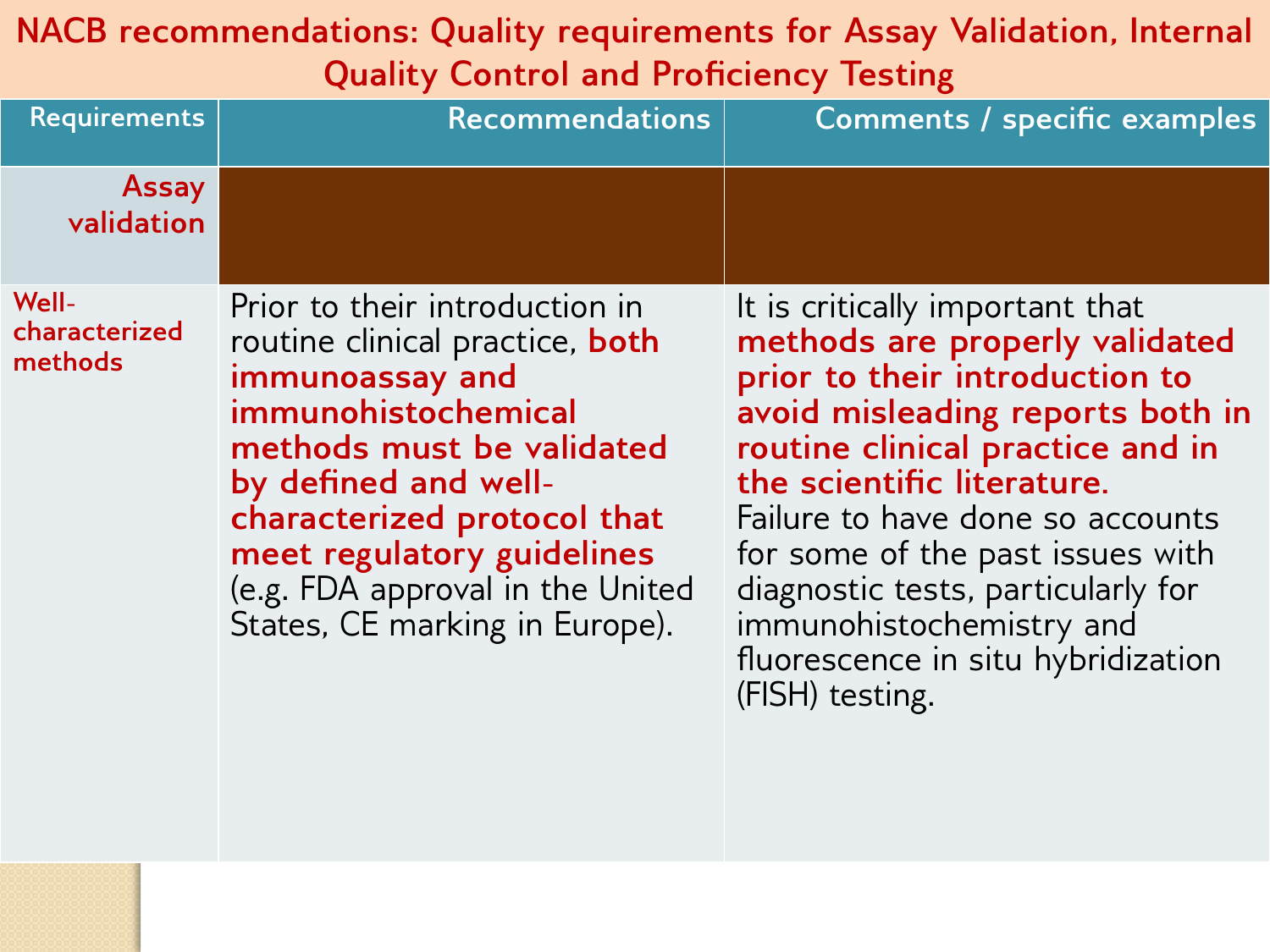

# NACB recommendations: Quality requirements for Assay Validation, Internal Quality Control and Proficiency Testing
| Requirements | Recommendations | Comments / specific examples |
| --- | --- | --- |
| Assay validation |  |  |
| Well-characterized methods | Prior to their introduction in routine clinical practice, both immunoassay and immunohistochemical methods must be validated by defined and well-characterized protocol that meet regulatory guidelines (e.g. FDA approval in the United States, CE marking in Europe). | It is critically important that methods are properly validated prior to their introduction to avoid misleading reports both in routine clinical practice and in the scientific literature. Failure to have done so accounts for some of the past issues with diagnostic tests, particularly for immunohistochemistry and fluorescence in situ hybridization (FISH) testing. |